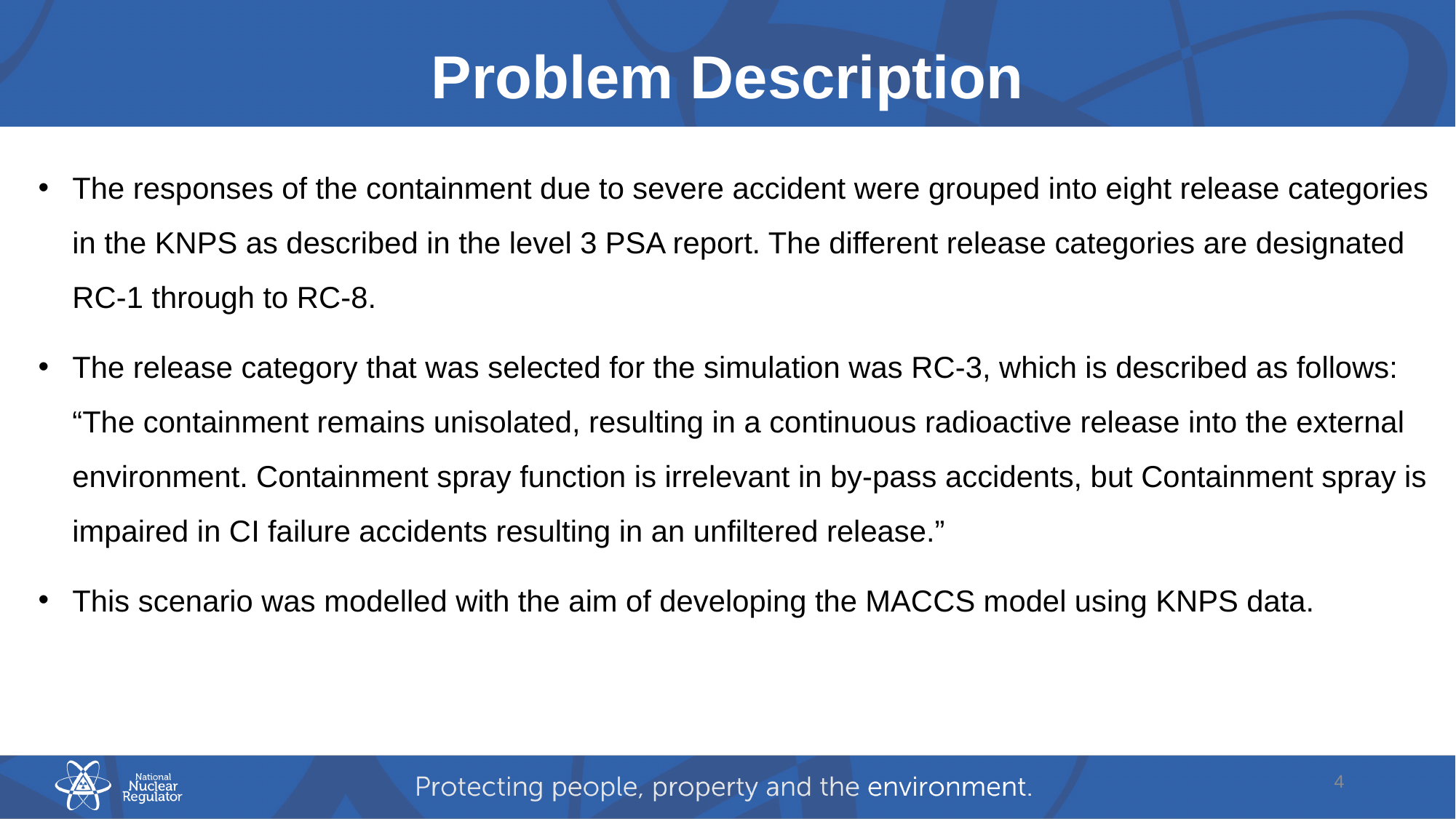

# Problem Description
The responses of the containment due to severe accident were grouped into eight release categories in the KNPS as described in the level 3 PSA report. The different release categories are designated RC-1 through to RC-8.
The release category that was selected for the simulation was RC-3, which is described as follows: “The containment remains unisolated, resulting in a continuous radioactive release into the external environment. Containment spray function is irrelevant in by-pass accidents, but Containment spray is impaired in CI failure accidents resulting in an unfiltered release.”
This scenario was modelled with the aim of developing the MACCS model using KNPS data.
4